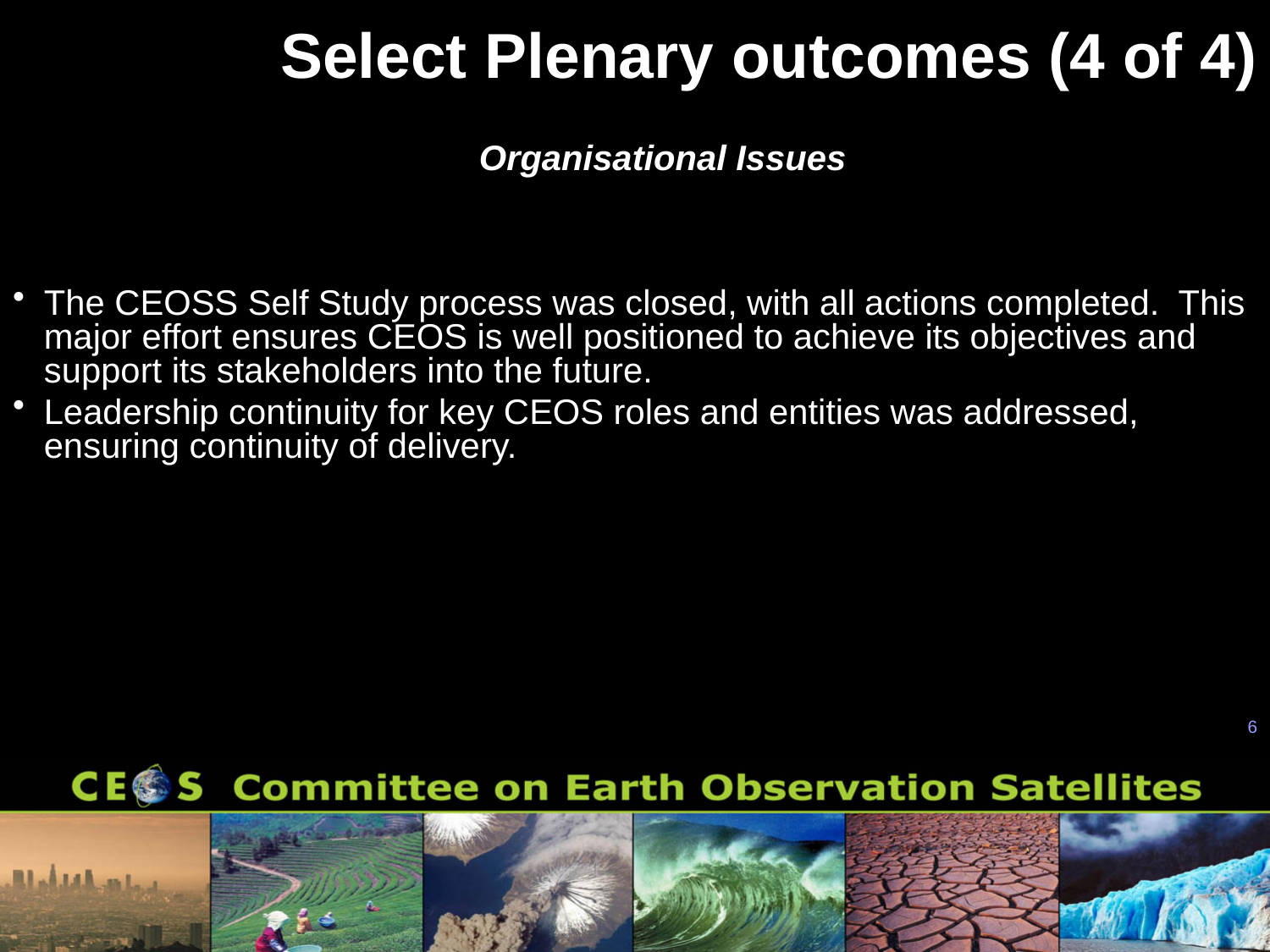

Select Plenary outcomes (4 of 4)
Organisational Issues

The CEOSS Self Study process was closed, with all actions completed.  This major effort ensures CEOS is well positioned to achieve its objectives and support its stakeholders into the future.
Leadership continuity for key CEOS roles and entities was addressed, ensuring continuity of delivery.

6